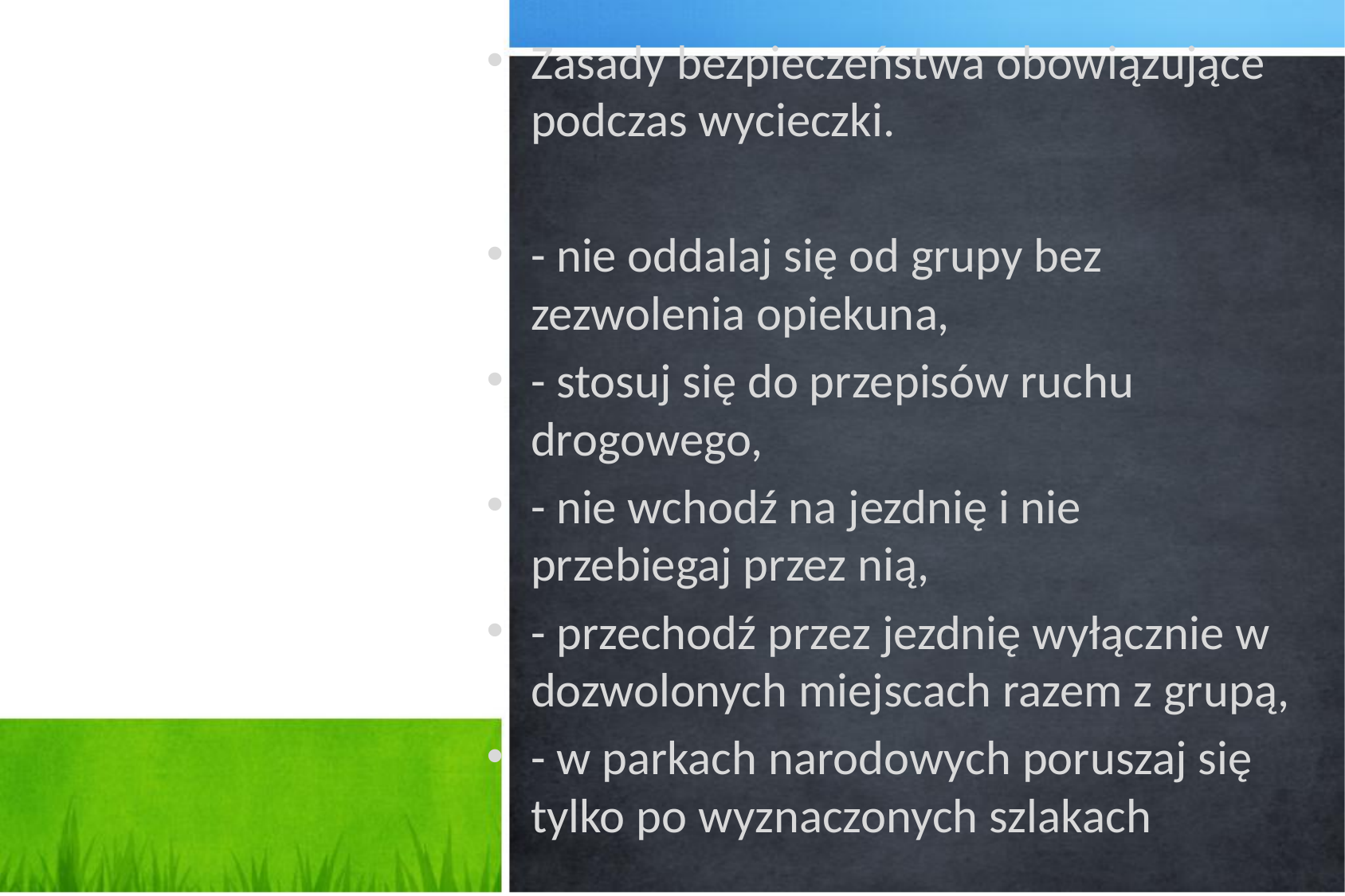

Zasady bezpieczeństwa obowiązujące podczas wycieczki.

- nie oddalaj się od grupy bez zezwolenia opiekuna,
- stosuj się do przepisów ruchu drogowego,
- nie wchodź na jezdnię i nie przebiegaj przez nią,
- przechodź przez jezdnię wyłącznie w dozwolonych miejscach razem z grupą,
- w parkach narodowych poruszaj się tylko po wyznaczonych szlakach